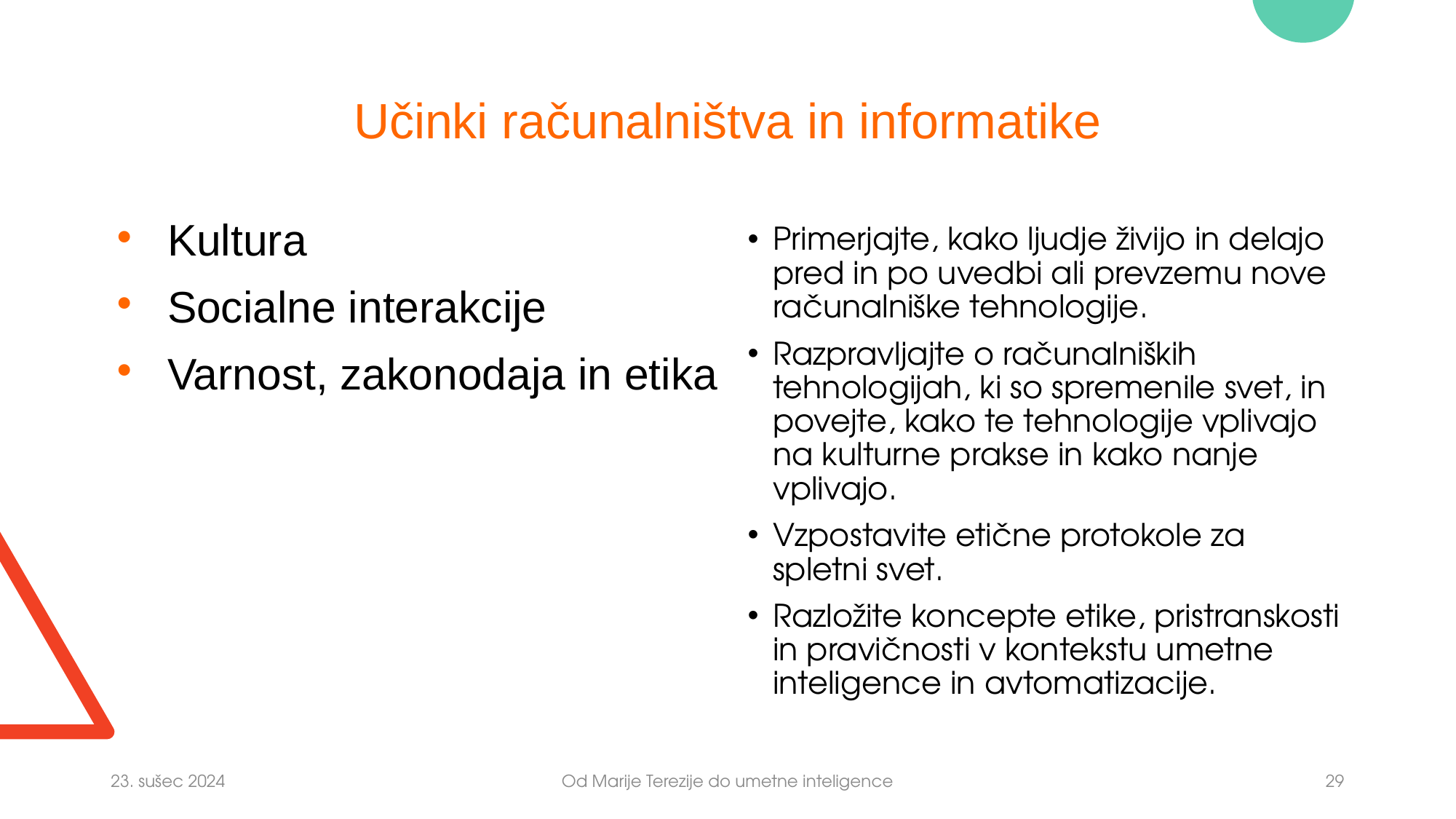

# Učinki računalništva in informatike
Kultura
Socialne interakcije
Varnost, zakonodaja in etika
Primerjajte, kako ljudje živijo in delajo pred in po uvedbi ali prevzemu nove računalniške tehnologije.
Razpravljajte o računalniških tehnologijah, ki so spremenile svet, in povejte, kako te tehnologije vplivajo na kulturne prakse in kako nanje vplivajo.
Vzpostavite etične protokole za spletni svet.
Razložite koncepte etike, pristranskosti in pravičnosti v kontekstu umetne inteligence in avtomatizacije.
23. sušec 2024
Od Marije Terezije do umetne inteligence
29